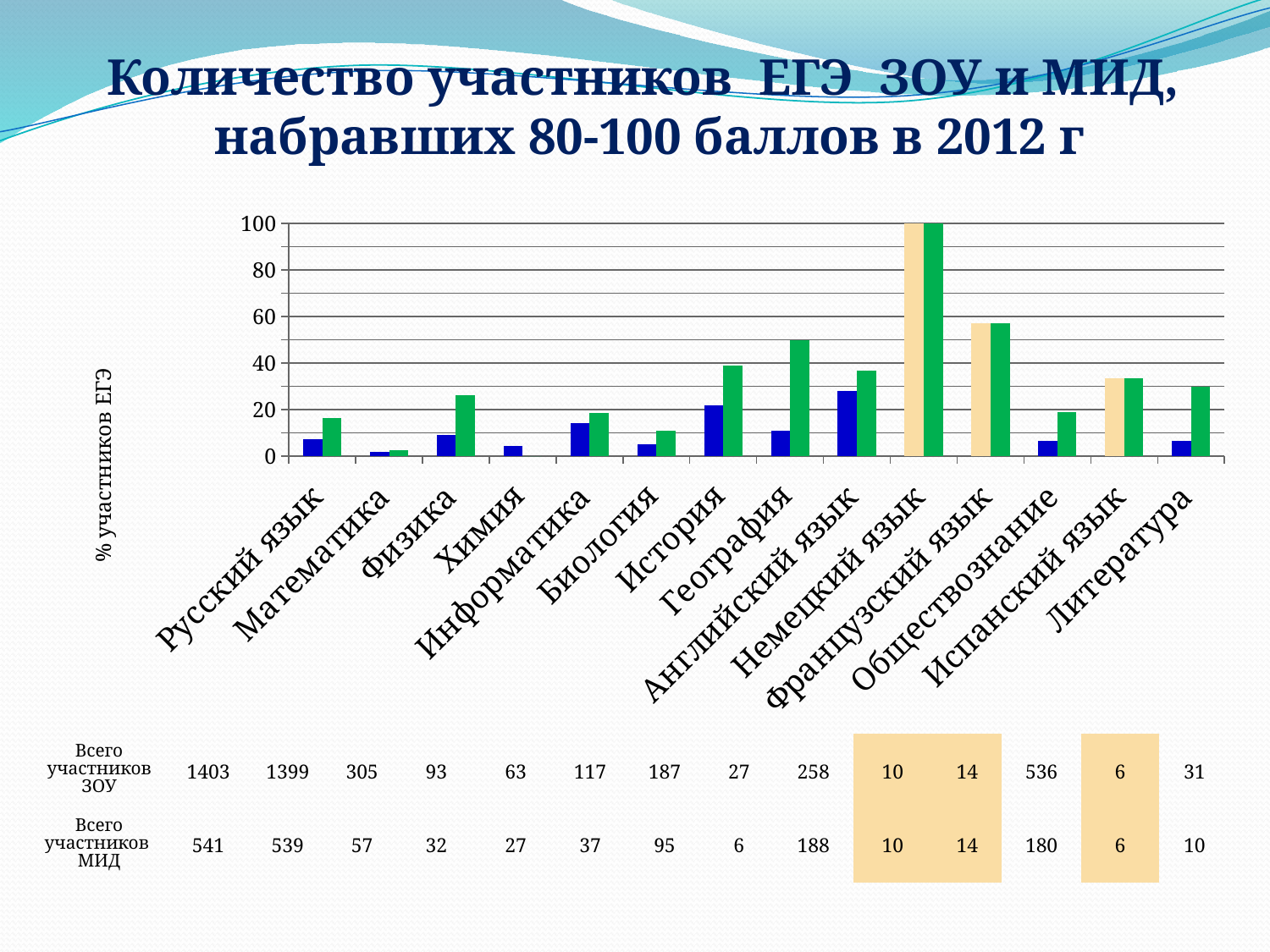

Количество участников  ЕГЭ  ЗОУ и МИД,
набравших 80-100 баллов в 2012 г

### Chart

| Category | ЗОУ | МИД |
|---|---|---|
| Русский язык  | 7.2 | 16.27 |
| Математика  | 1.8 | 2.6 |
| Физика  | 9.200000000000001 | 26.32 |
| Химия  | 4.3 | 0.0 |
| Информатика  | 14.3 | 18.52 |
| Биология  | 5.1 | 10.81 |
| История  | 21.9 | 38.95 |
| География  | 11.1 | 50.0 |
| Английский язык  | 27.9 | 36.7 |
| Немецкий язык  | 100.0 | 100.0 |
| Французский язык  | 57.1 | 57.14 |
| Обществознание  | 6.7 | 18.89 |
| Испанский язык  | 33.300000000000004 | 33.33 |
| Литература  | 6.5 | 30.0 |
| Всего участников ЗОУ | 1403 | 1399 | 305 | 93 | 63 | 117 | 187 | 27 | 258 | 10 | 14 | 536 | 6 | 31 |
| --- | --- | --- | --- | --- | --- | --- | --- | --- | --- | --- | --- | --- | --- | --- |
| Всего участников МИД | 541 | 539 | 57 | 32 | 27 | 37 | 95 | 6 | 188 | 10 | 14 | 180 | 6 | 10 |